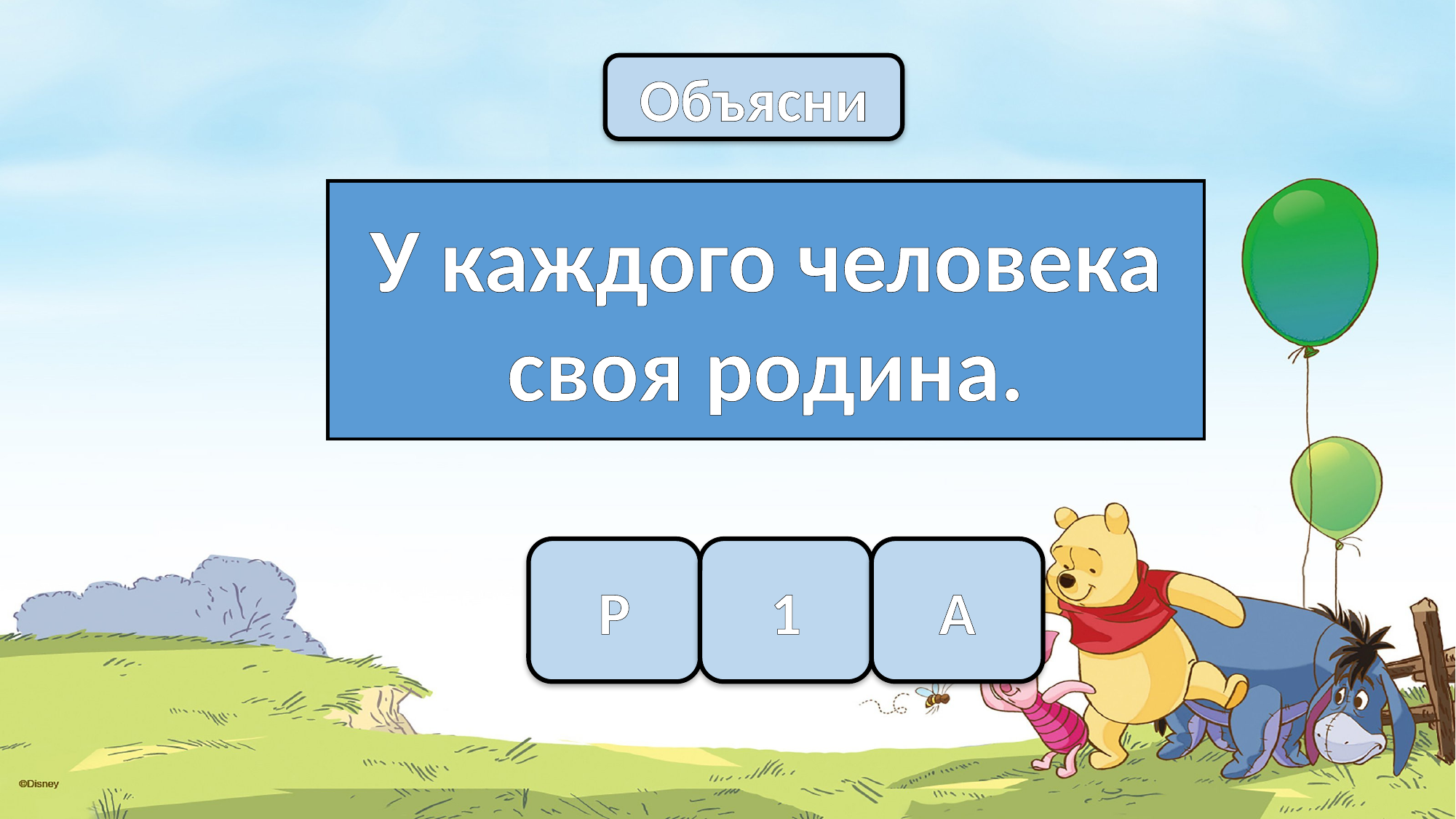

Объясни
У каждого человека своя родина.
Р
1
А